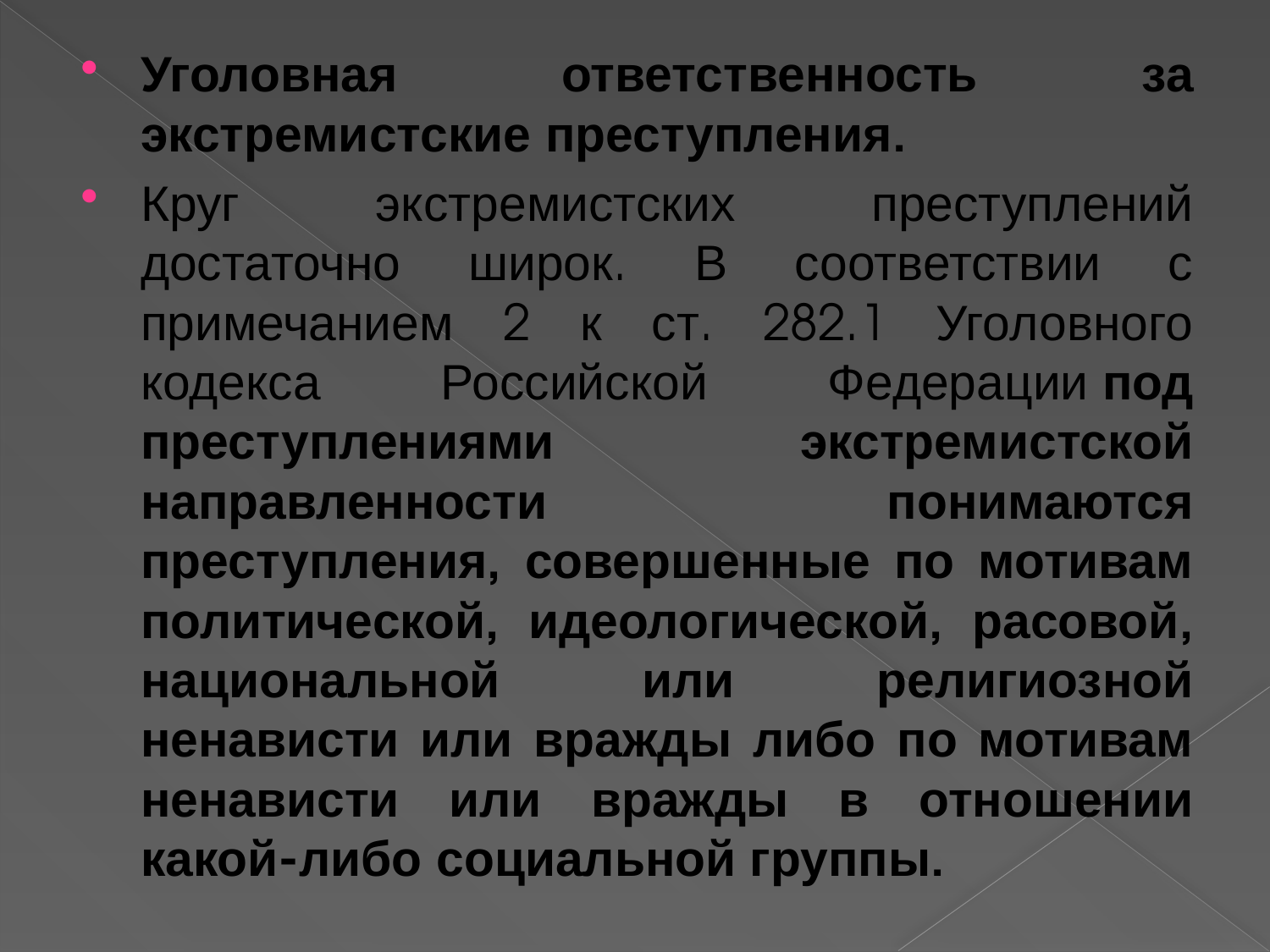

Уголовная ответственность за экстремистские преступления.
Круг экстремистских преступлений достаточно широк. В соответствии с примечанием 2 к ст. 282.1 Уголовного кодекса Российской Федерации под преступлениями экстремистской направленности понимаются преступления, совершенные по мотивам политической, идеологической, расовой, национальной или религиозной ненависти или вражды либо по мотивам ненависти или вражды в отношении какой-либо социальной группы.

#